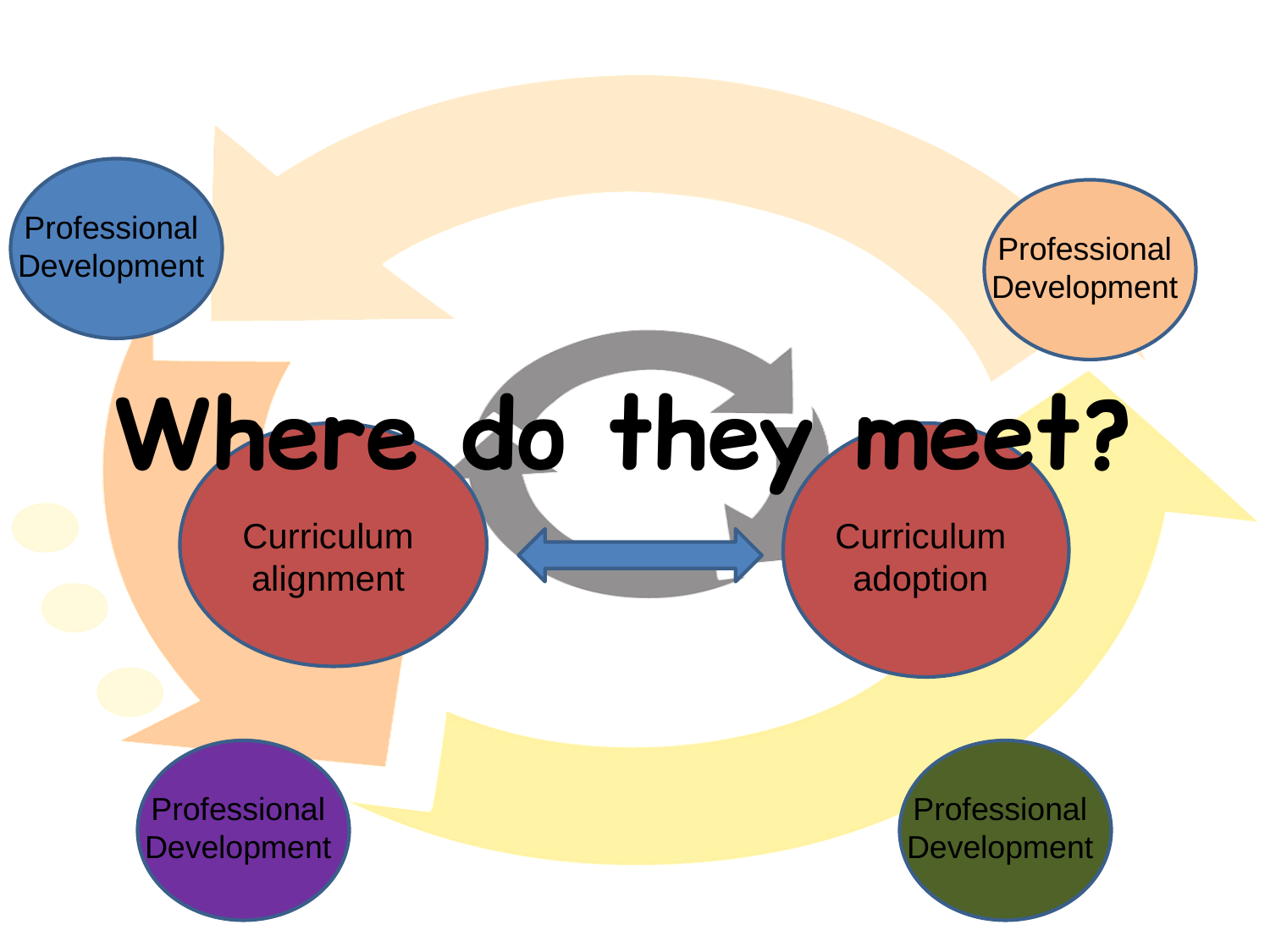

Professional Development
Professional Development
Where do they meet?

Curriculum alignment
Curriculum adoption

Professional Development
Professional Development